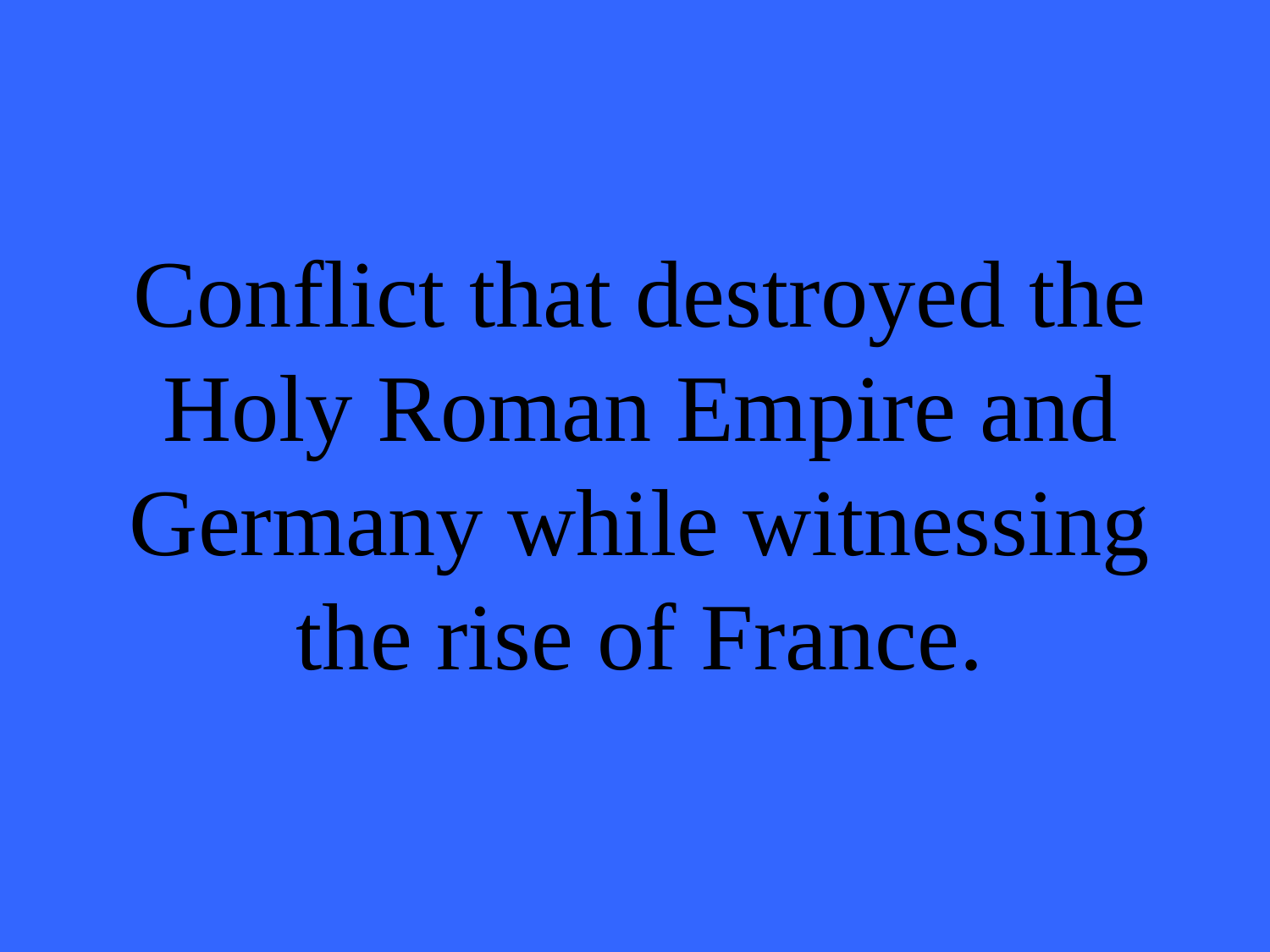

# Conflict that destroyed the Holy Roman Empire and Germany while witnessing the rise of France.